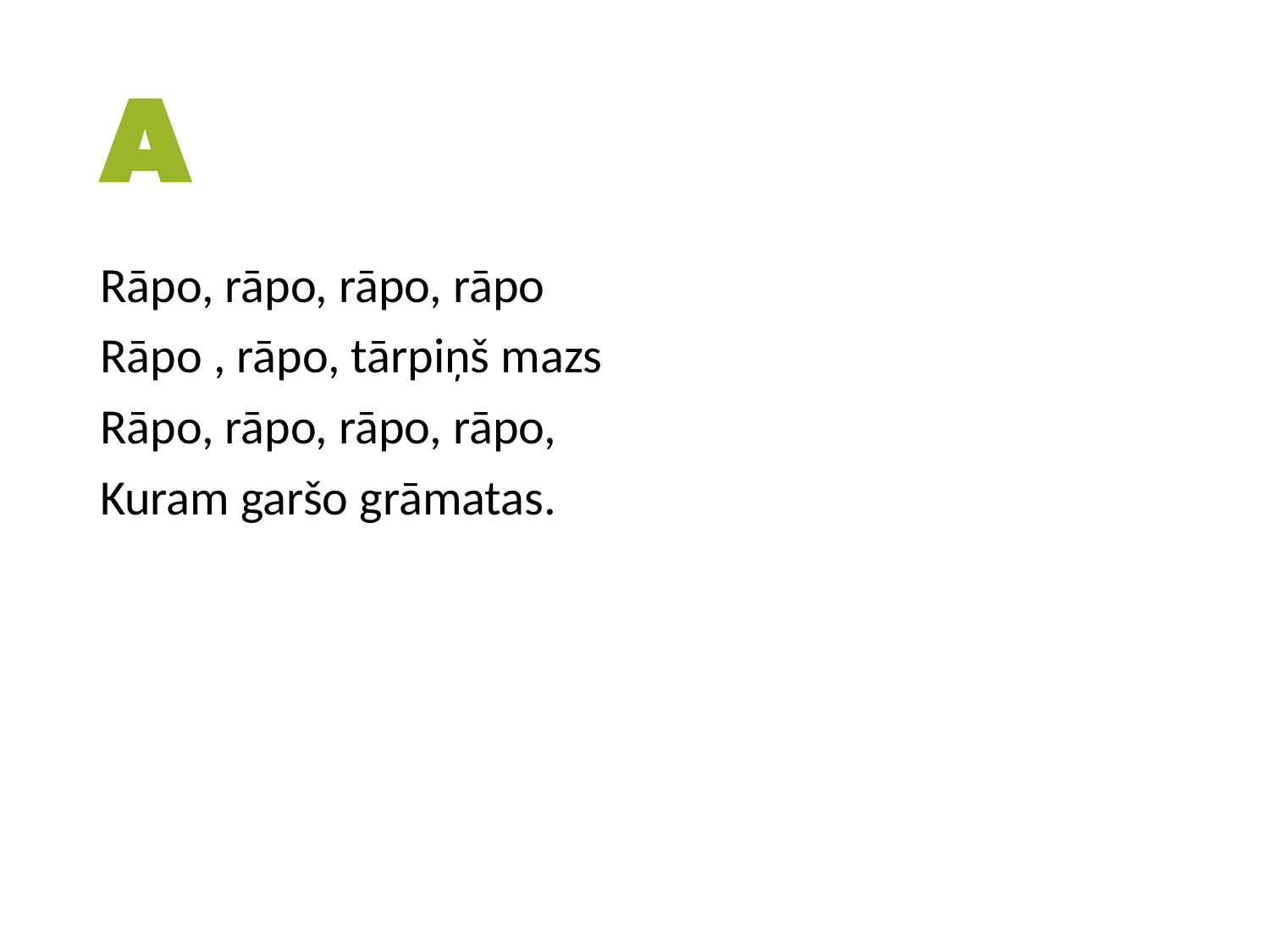

# A
Rāpo, rāpo, rāpo, rāpo
Rāpo , rāpo, tārpiņš mazs
Rāpo, rāpo, rāpo, rāpo,
Kuram garšo grāmatas.